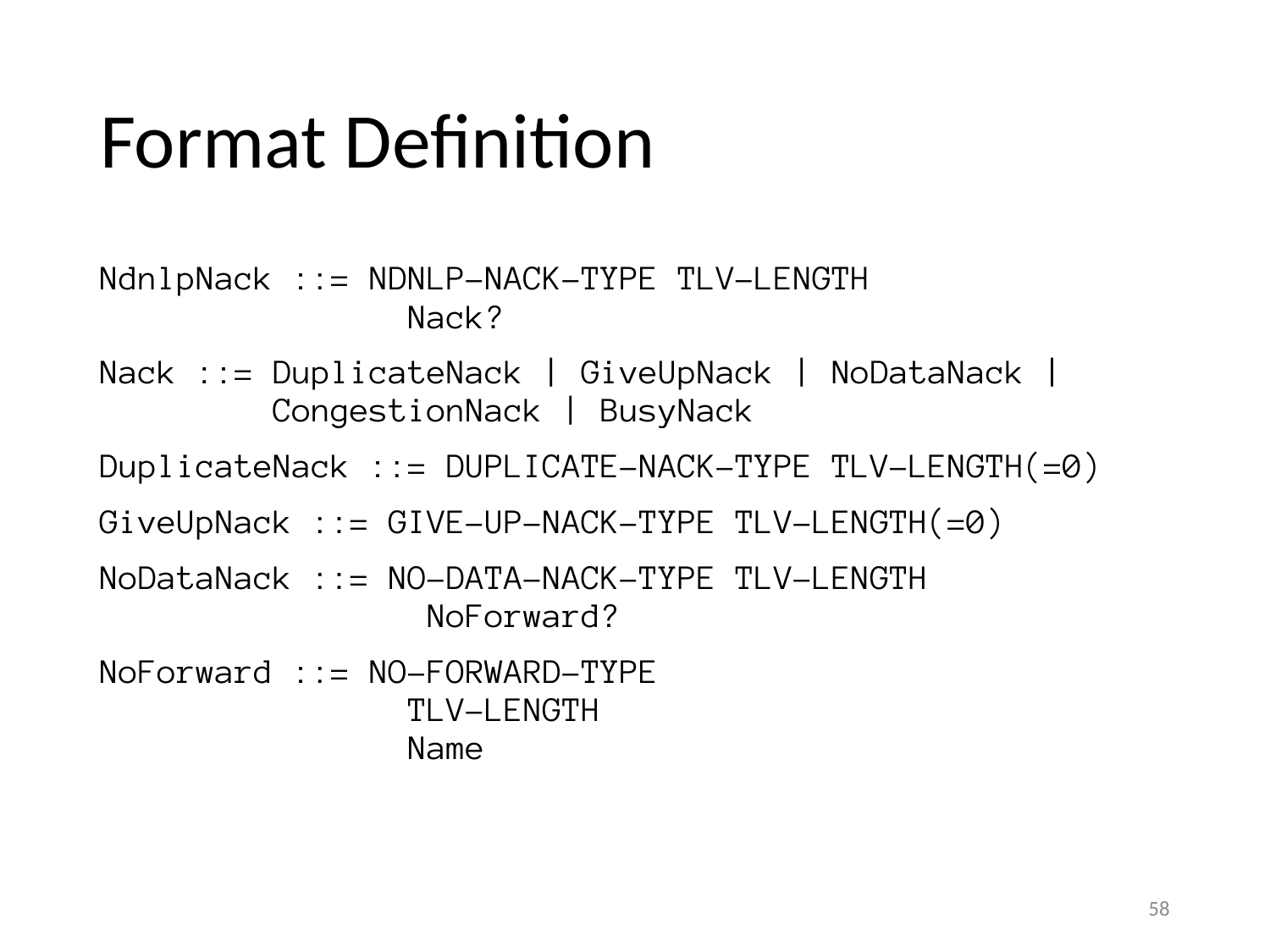

# Format Definition
NdnlpNack ::= NDNLP-NACK-TYPE TLV-LENGTH
                Nack?
Nack ::= DuplicateNack | GiveUpNack | NoDataNack |
         CongestionNack | BusyNack
DuplicateNack ::= DUPLICATE-NACK-TYPE TLV-LENGTH(=0)
GiveUpNack ::= GIVE-UP-NACK-TYPE TLV-LENGTH(=0)
NoDataNack ::= NO-DATA-NACK-TYPE TLV-LENGTH
                 NoForward?
NoForward ::= NO-FORWARD-TYPE
                TLV-LENGTH
                Name
58